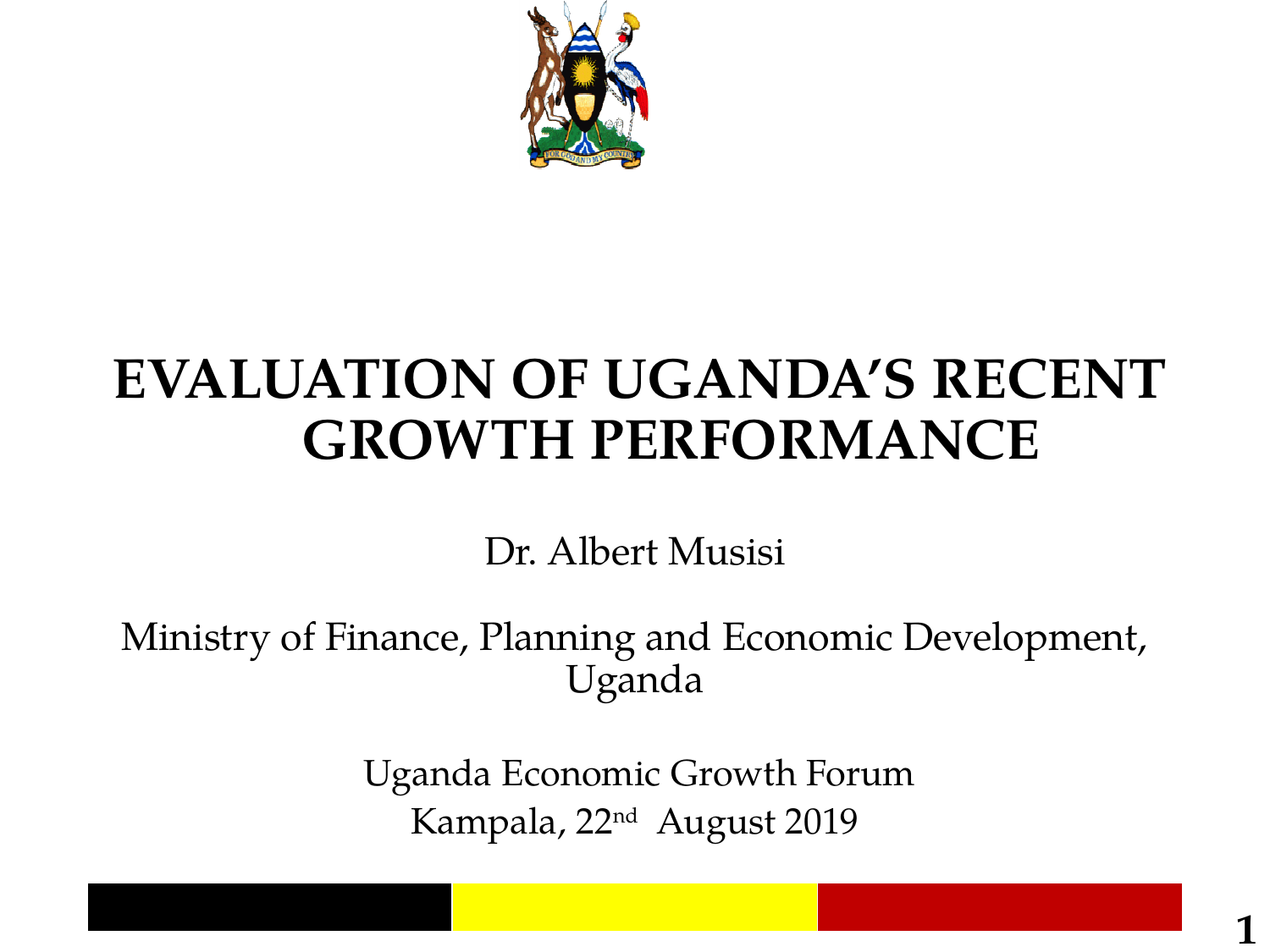

# EVALUATION OF UGANDA’S RECENT GROWTH PERFORMANCE
Dr. Albert Musisi

Ministry of Finance, Planning and Economic Development, Uganda

 Uganda Economic Growth Forum
Kampala, 22nd  August 2019
1